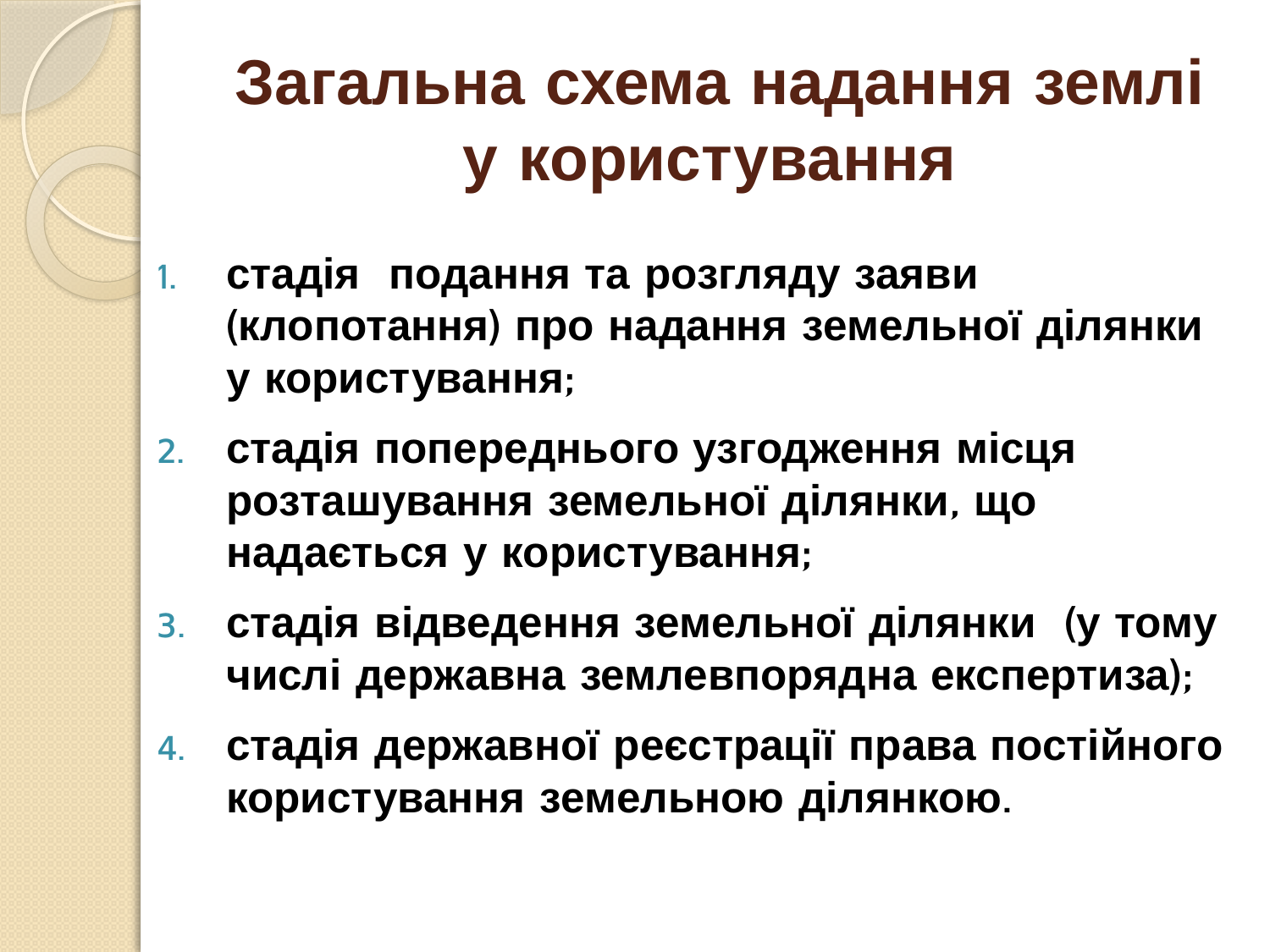

# Загальна схема надання землі у користування
стадія  подання та розгляду заяви (клопотання) про надання земельної ділянки у користування;
стадія попереднього узгодження місця розташування земельної ділянки, що надається у користування;
стадія відведення земельної ділянки  (у тому числі державна землевпорядна експертиза);
стадія державної реєстрації права постійного користування земельною ділянкою.